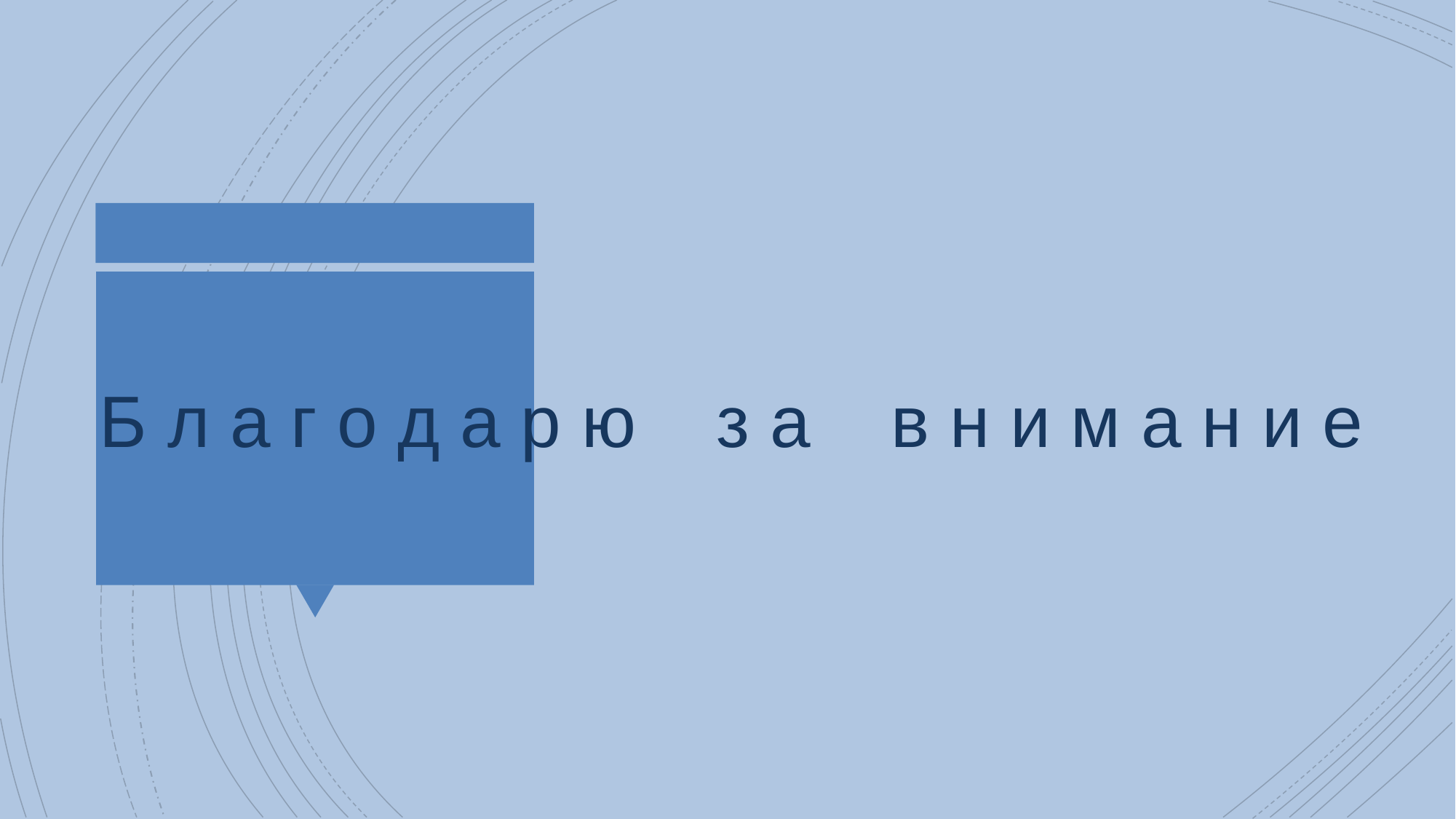

Б л а г о д а р ю    з а    в н и м а н и е